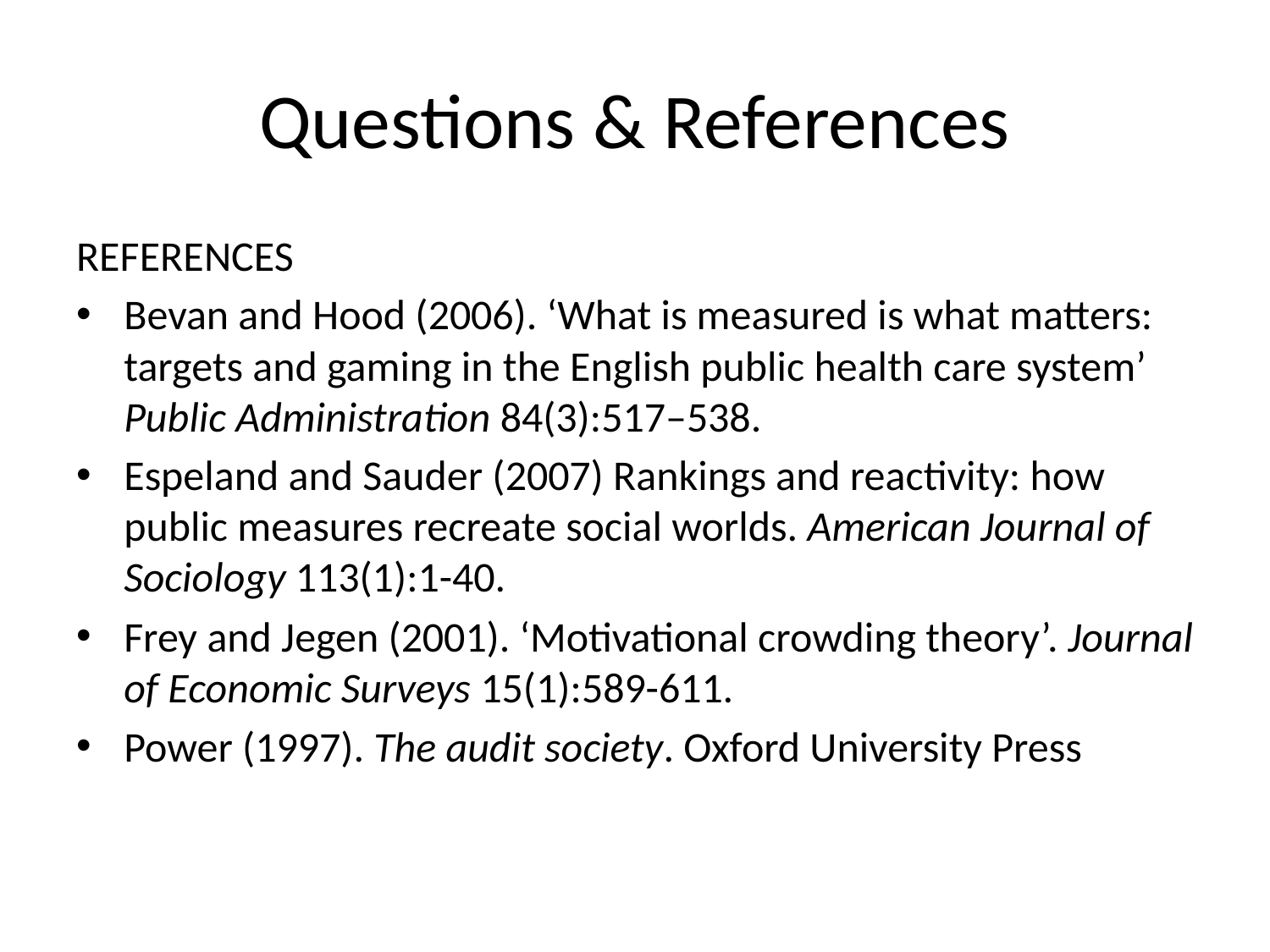

# Questions & References
REFERENCES
Bevan and Hood (2006). ‘What is measured is what matters: targets and gaming in the English public health care system’ Public Administration 84(3):517–538.
Espeland and Sauder (2007) Rankings and reactivity: how public measures recreate social worlds. American Journal of Sociology 113(1):1-40.
Frey and Jegen (2001). ‘Motivational crowding theory’. Journal of Economic Surveys 15(1):589-611.
Power (1997). The audit society. Oxford University Press